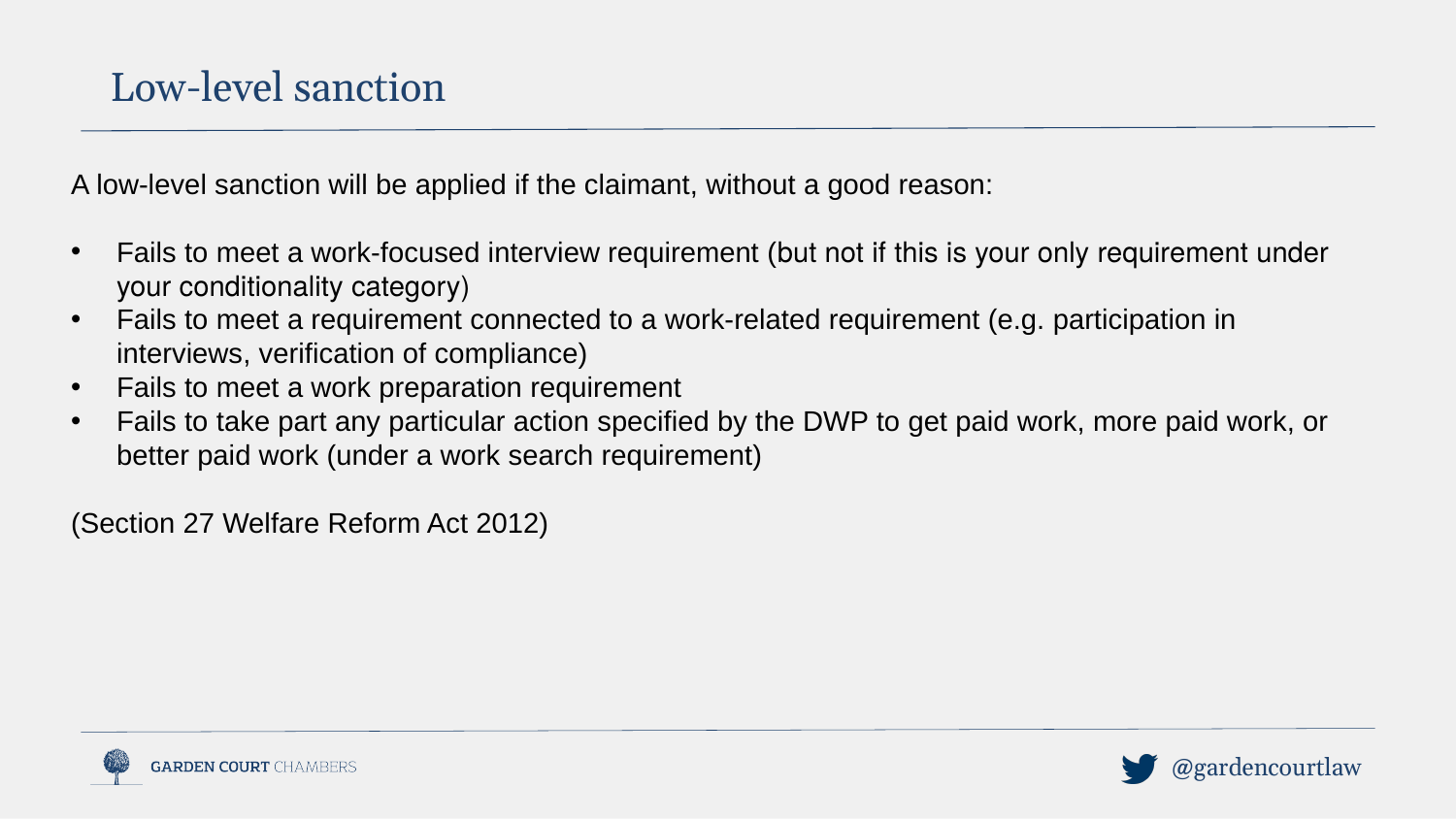

Low-level sanction

A low-level sanction will be applied if the claimant, without a good reason:

Fails to meet a work-focused interview requirement (but not if this is your only requirement under your conditionality category)
Fails to meet a requirement connected to a work-related requirement (e.g. participation in interviews, verification of compliance)
Fails to meet a work preparation requirement
Fails to take part any particular action specified by the DWP to get paid work, more paid work, or better paid work (under a work search requirement)

(Section 27 Welfare Reform Act 2012)